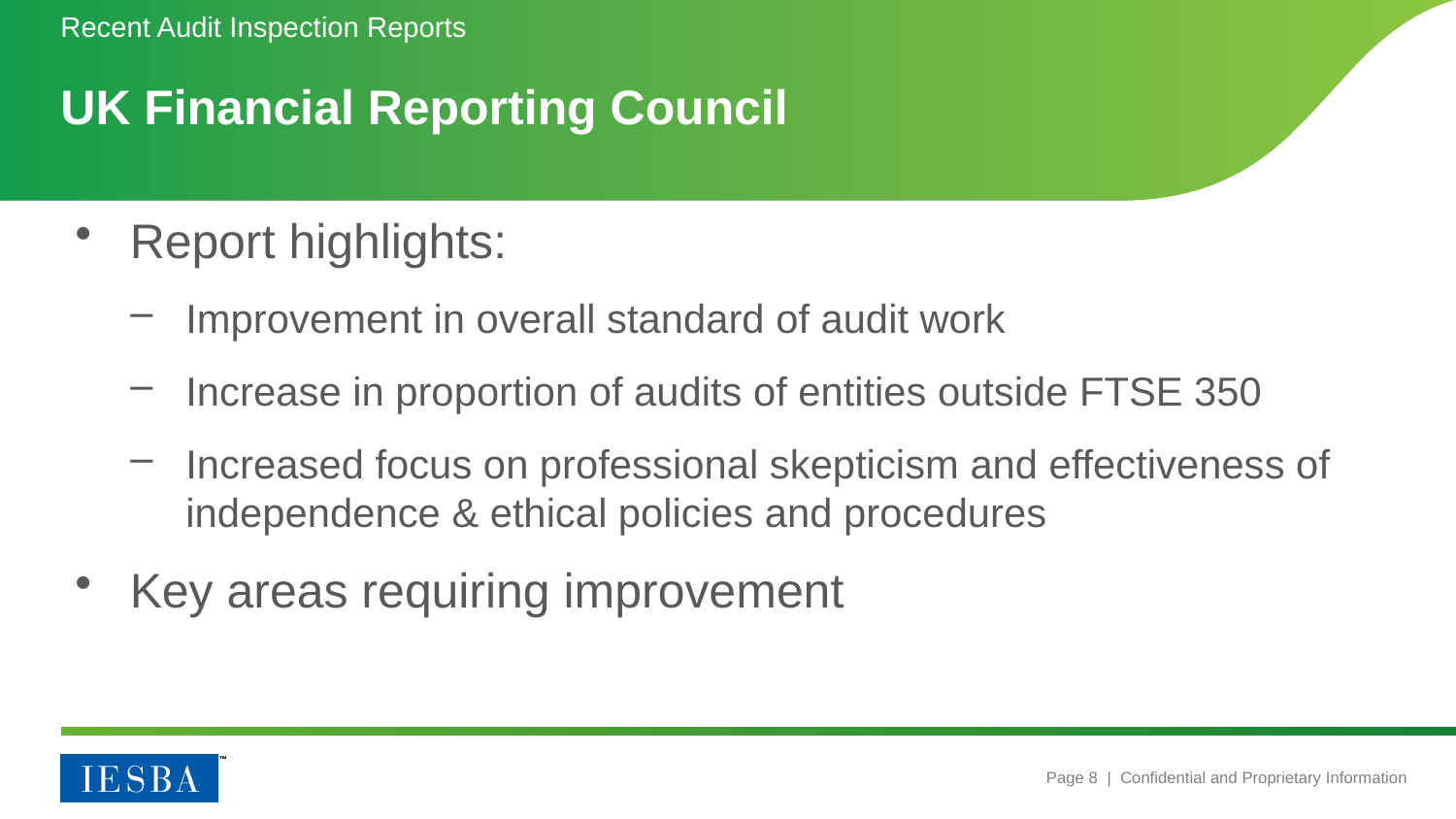

Recent Audit Inspection Reports
# UK Financial Reporting Council
Report highlights:
Improvement in overall standard of audit work
Increase in proportion of audits of entities outside FTSE 350
Increased focus on professional skepticism and effectiveness of independence & ethical policies and procedures
Key areas requiring improvement